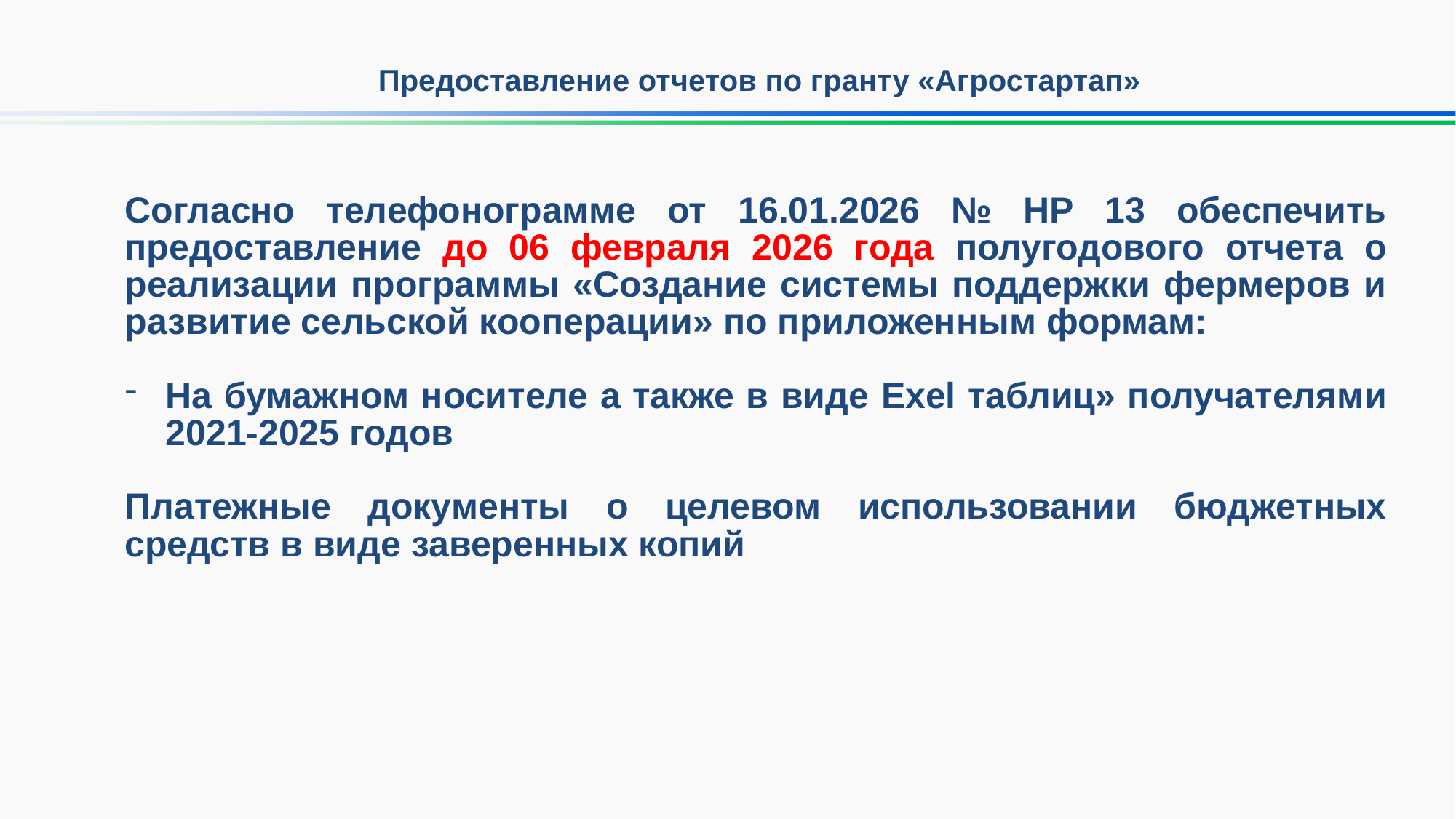

# Предоставление отчетов по гранту «Агростартап»

Согласно телефонограмме от 16.01.2026 № НР 13 обеспечить предоставление до 06 февраля 2026 года полугодового отчета о реализации программы «Создание системы поддержки фермеров и развитие сельской кооперации» по приложенным формам:

На бумажном носителе а также в виде Exel таблиц» получателями 2021-2025 годов

Платежные документы о целевом использовании бюджетных средств в виде заверенных копий